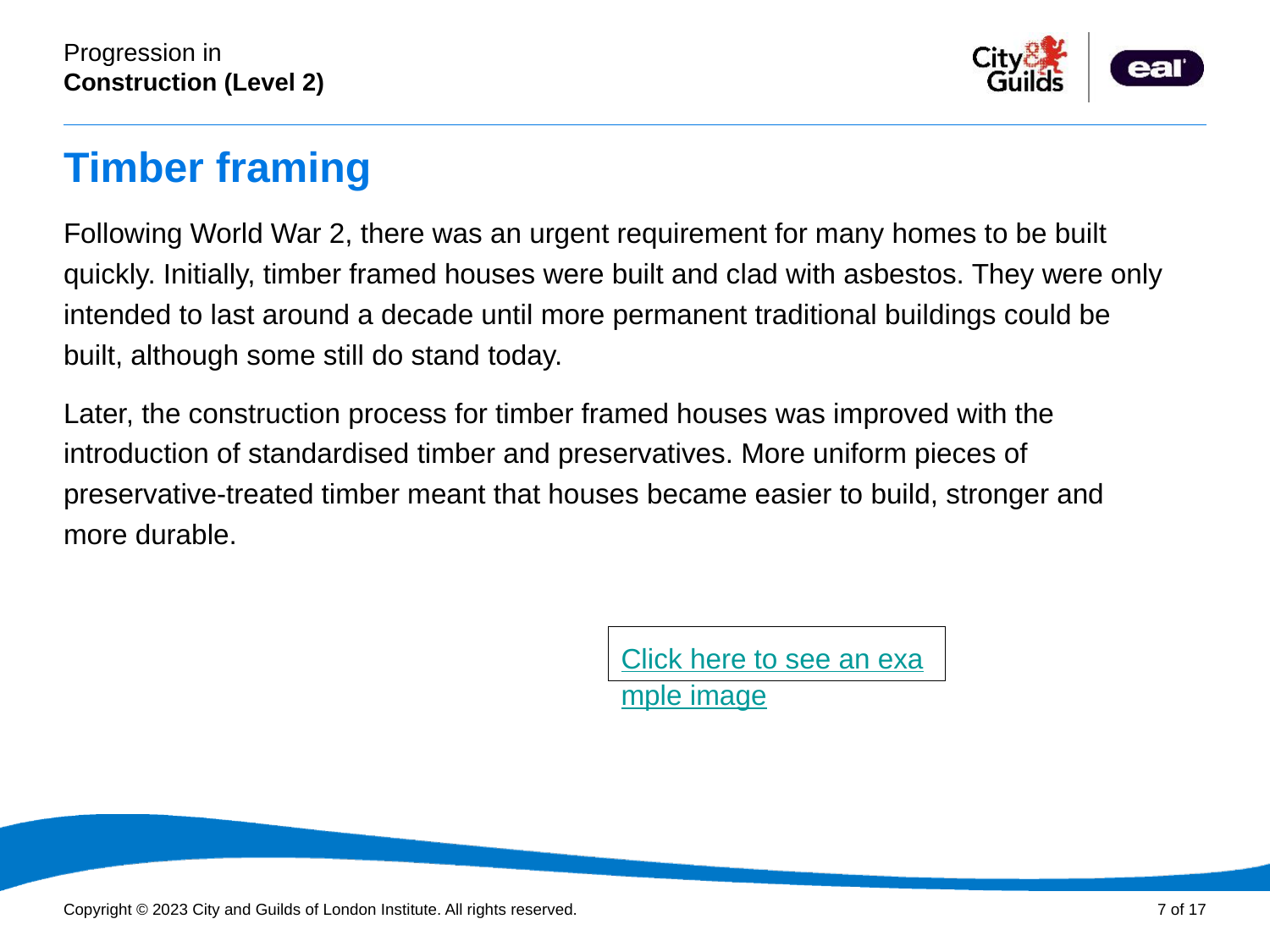

# Timber framing
Following World War 2, there was an urgent requirement for many homes to be built quickly. Initially, timber framed houses were built and clad with asbestos. They were only intended to last around a decade until more permanent traditional buildings could be built, although some still do stand today.
Later, the construction process for timber framed houses was improved with the introduction of standardised timber and preservatives. More uniform pieces of preservative-treated timber meant that houses became easier to build, stronger and more durable.

Click here to see an example image